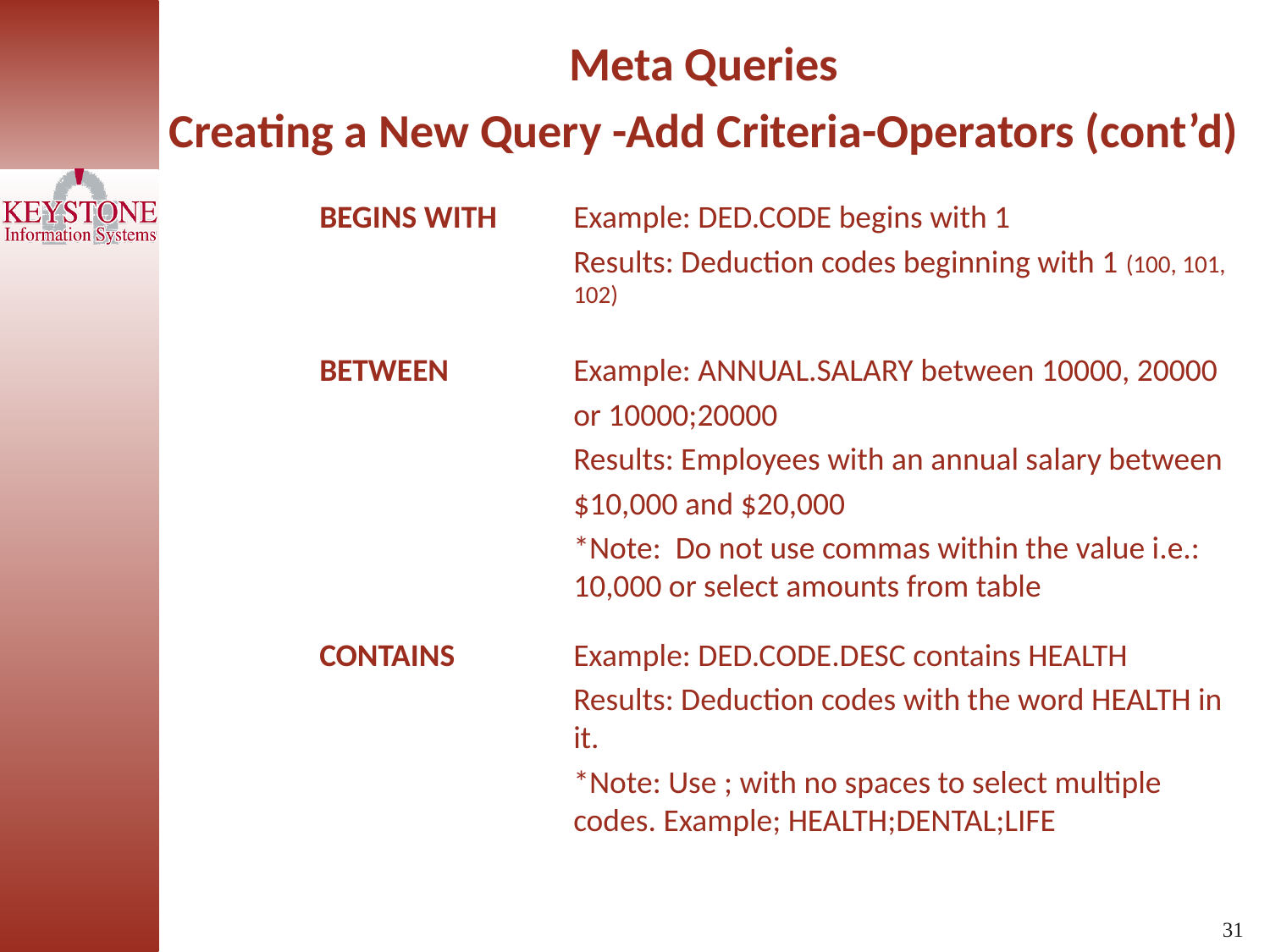

Meta Queries
Creating a New Query -Add Criteria-Operators (cont’d)
	BEGINS WITH 	Example: DED.CODE begins with 1
			Results: Deduction codes beginning with 1 (100, 101, 			102)

	BETWEEN	Example: ANNUAL.SALARY between 10000, 20000
			or 10000;20000
			Results: Employees with an annual salary between
			$10,000 and $20,000
			*Note:  Do not use commas within the value i.e.: 				10,000 or select amounts from table

	CONTAINS	Example: DED.CODE.DESC contains HEALTH
			Results: Deduction codes with the word HEALTH in 			it.
			*Note: Use ; with no spaces to select multiple 				codes. Example; HEALTH;DENTAL;LIFE

31